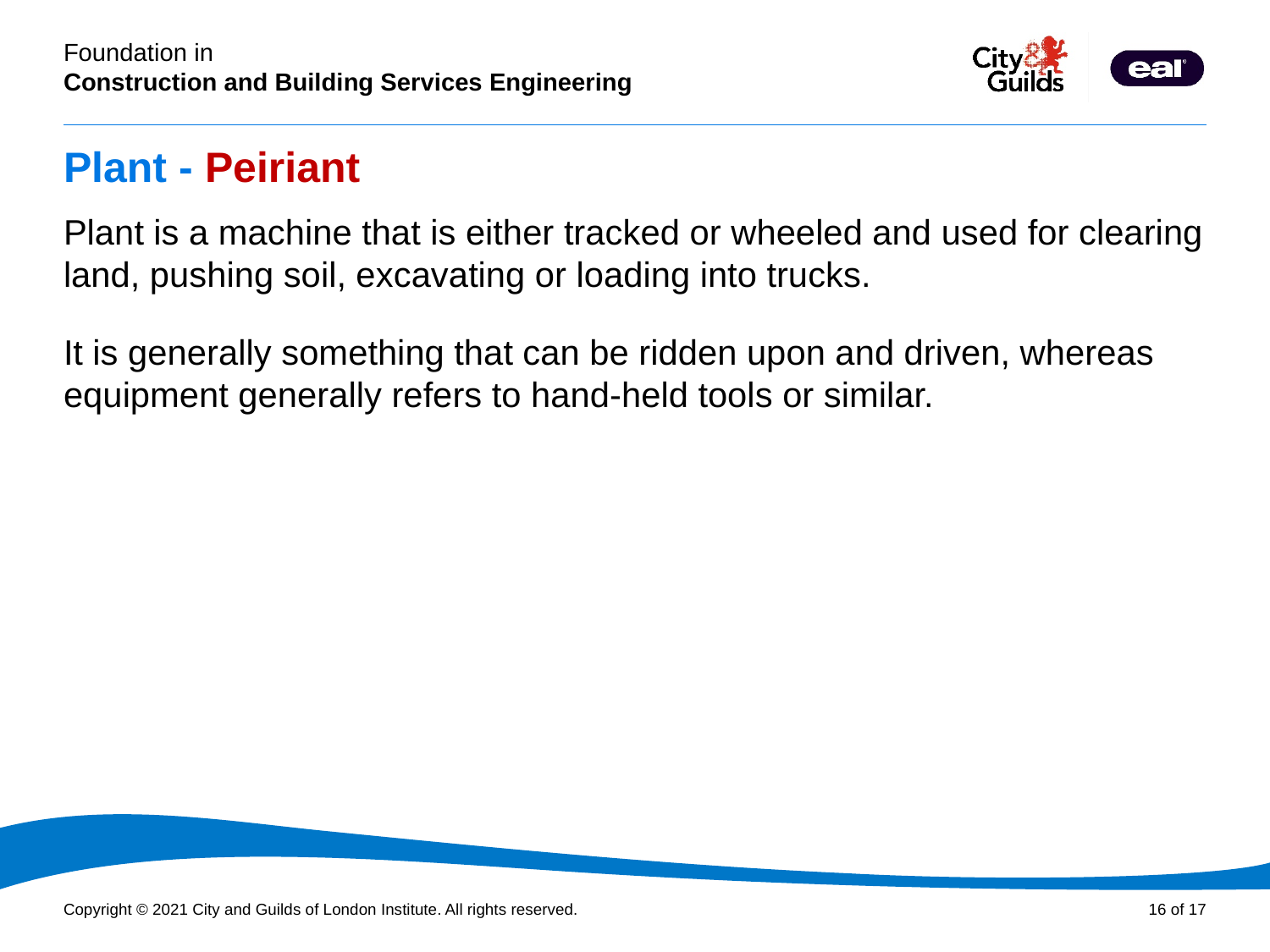

# Plant - Peiriant
Plant is a machine that is either tracked or wheeled and used for clearing land, pushing soil, excavating or loading into trucks.
It is generally something that can be ridden upon and driven, whereas equipment generally refers to hand-held tools or similar.